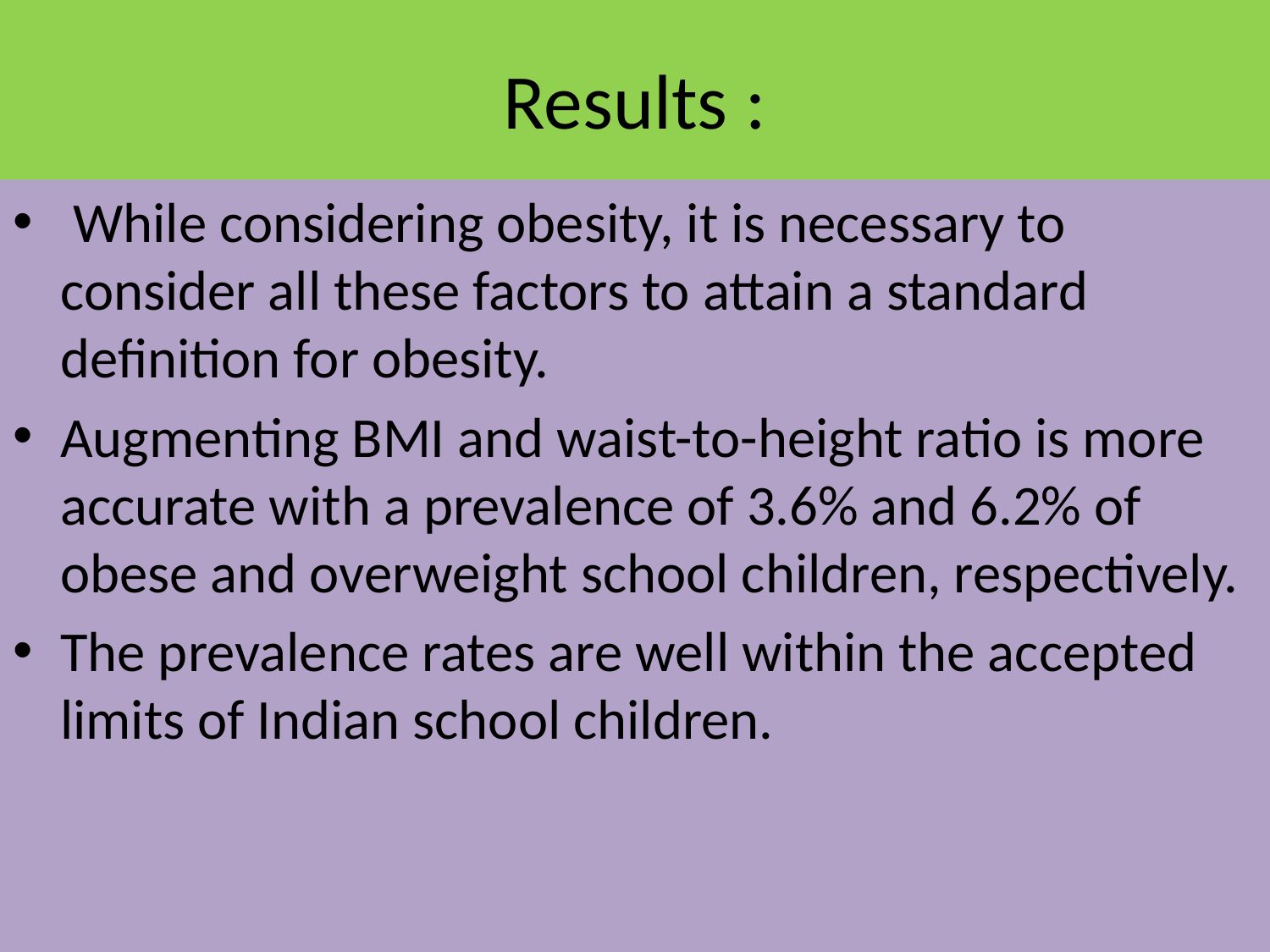

# Results :
 While considering obesity, it is necessary to consider all these factors to attain a standard definition for obesity.
Augmenting BMI and waist-to-height ratio is more accurate with a prevalence of 3.6% and 6.2% of obese and overweight school children, respectively.
The prevalence rates are well within the accepted limits of Indian school children.